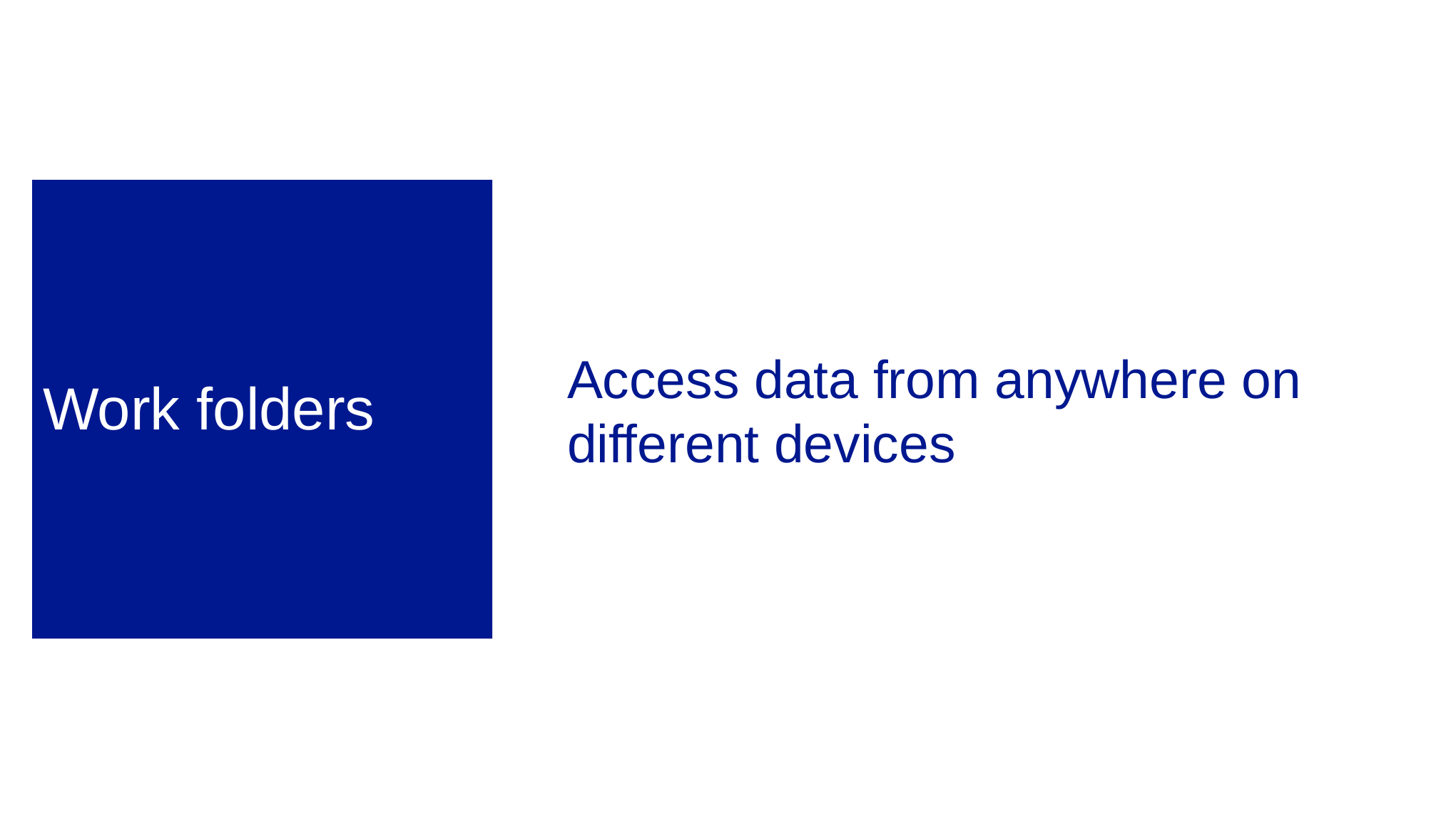

# Work folders
Access data from anywhere on different devices